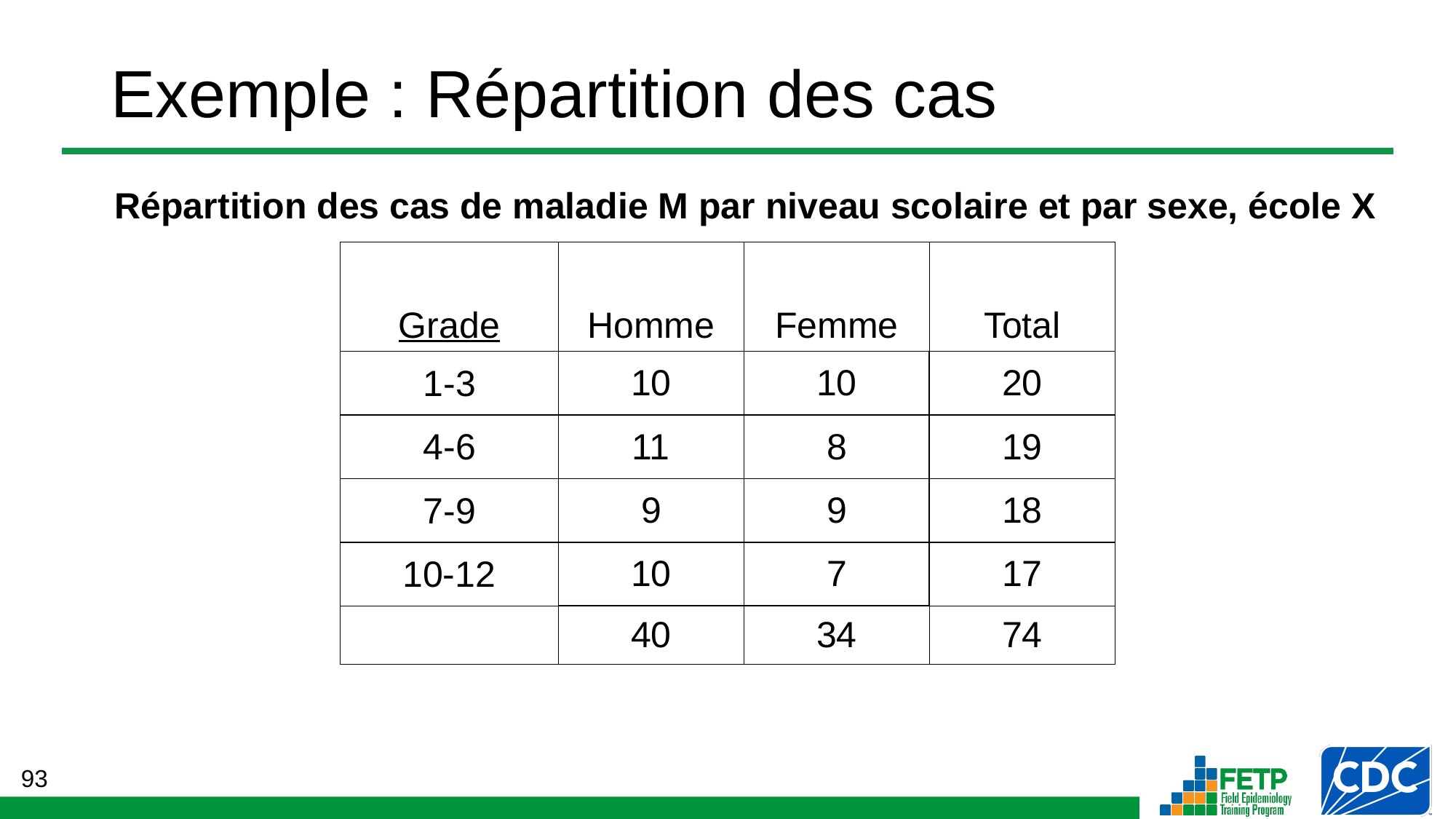

# Exemple : Répartition des cas
Répartition des cas de maladie M par niveau scolaire et par sexe, école X
| Grade | Homme | Femme | Total |
| --- | --- | --- | --- |
| 1-3 | 10 | 10 | 20 |
| 4-6 | 11 | 8 | 19 |
| 7-9 | 9 | 9 | 18 |
| 10-12 | 10 | 7 | 17 |
|  | 40 | 34 | 74 |